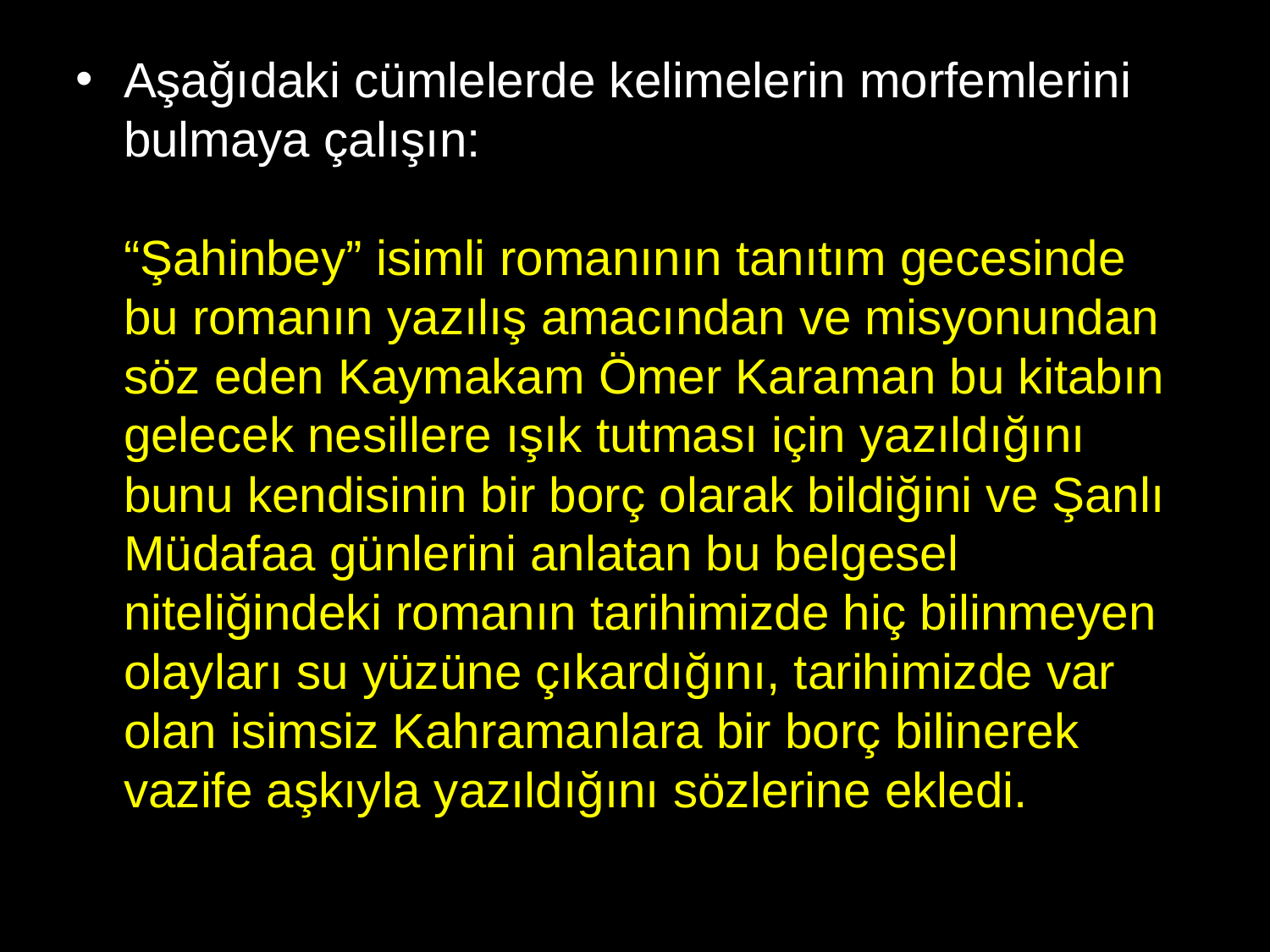

# Aşağıdaki cümlelerde kelimelerin morfemlerini bulmaya çalışın: “Şahinbey” isimli romanının tanıtım gecesinde bu romanın yazılış amacından ve misyonundan söz eden Kaymakam Ömer Karaman bu kitabın gelecek nesillere ışık tutması için yazıldığını bunu kendisinin bir borç olarak bildiğini ve Şanlı Müdafaa günlerini anlatan bu belgesel niteliğindeki romanın tarihimizde hiç bilinmeyen olayları su yüzüne çıkardığını, tarihimizde var olan isimsiz Kahramanlara bir borç bilinerek vazife aşkıyla yazıldığını sözlerine ekledi.